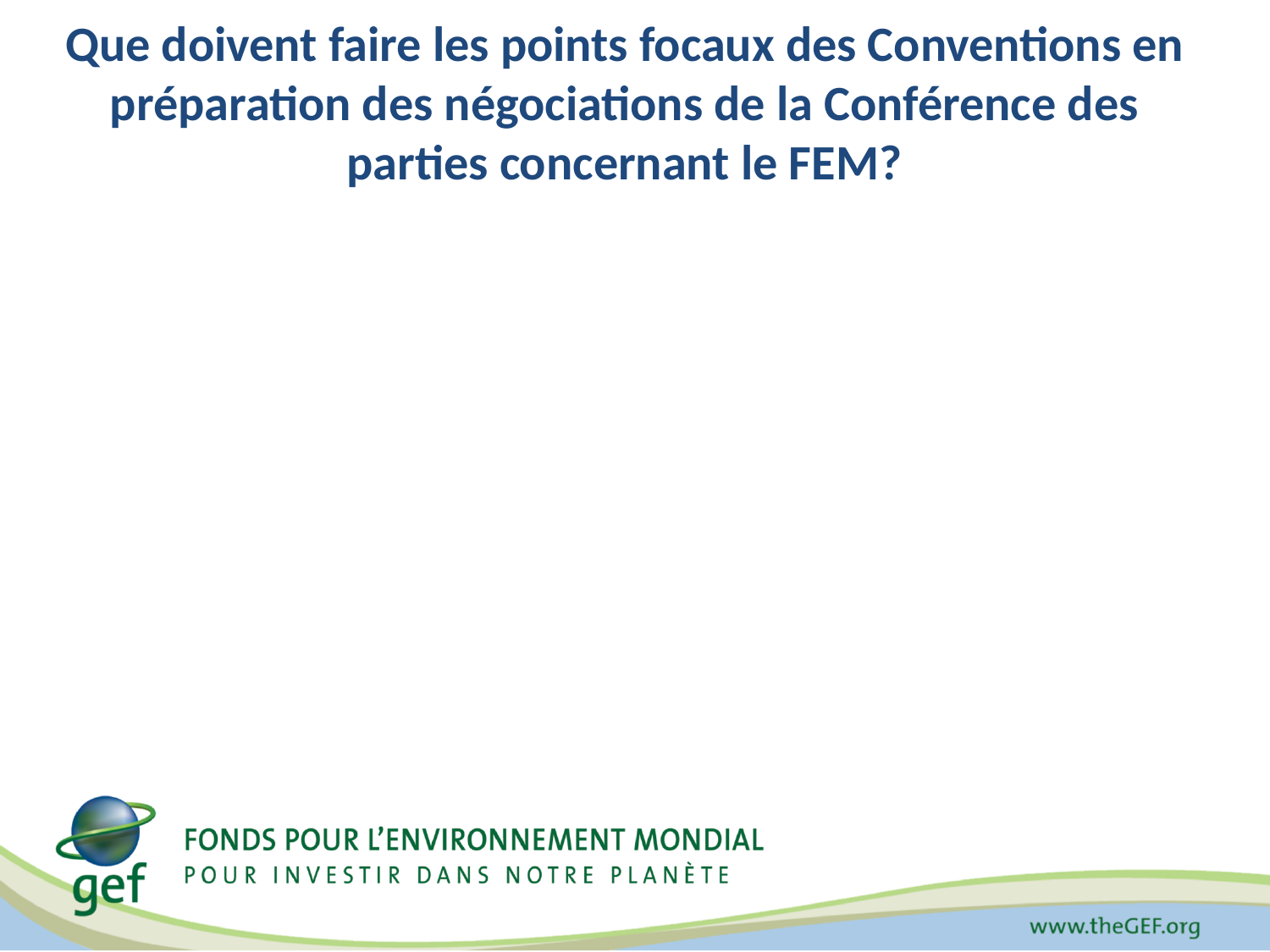

# Que doivent faire les points focaux des Conventions en préparation des négociations de la Conférence des parties concernant le FEM?